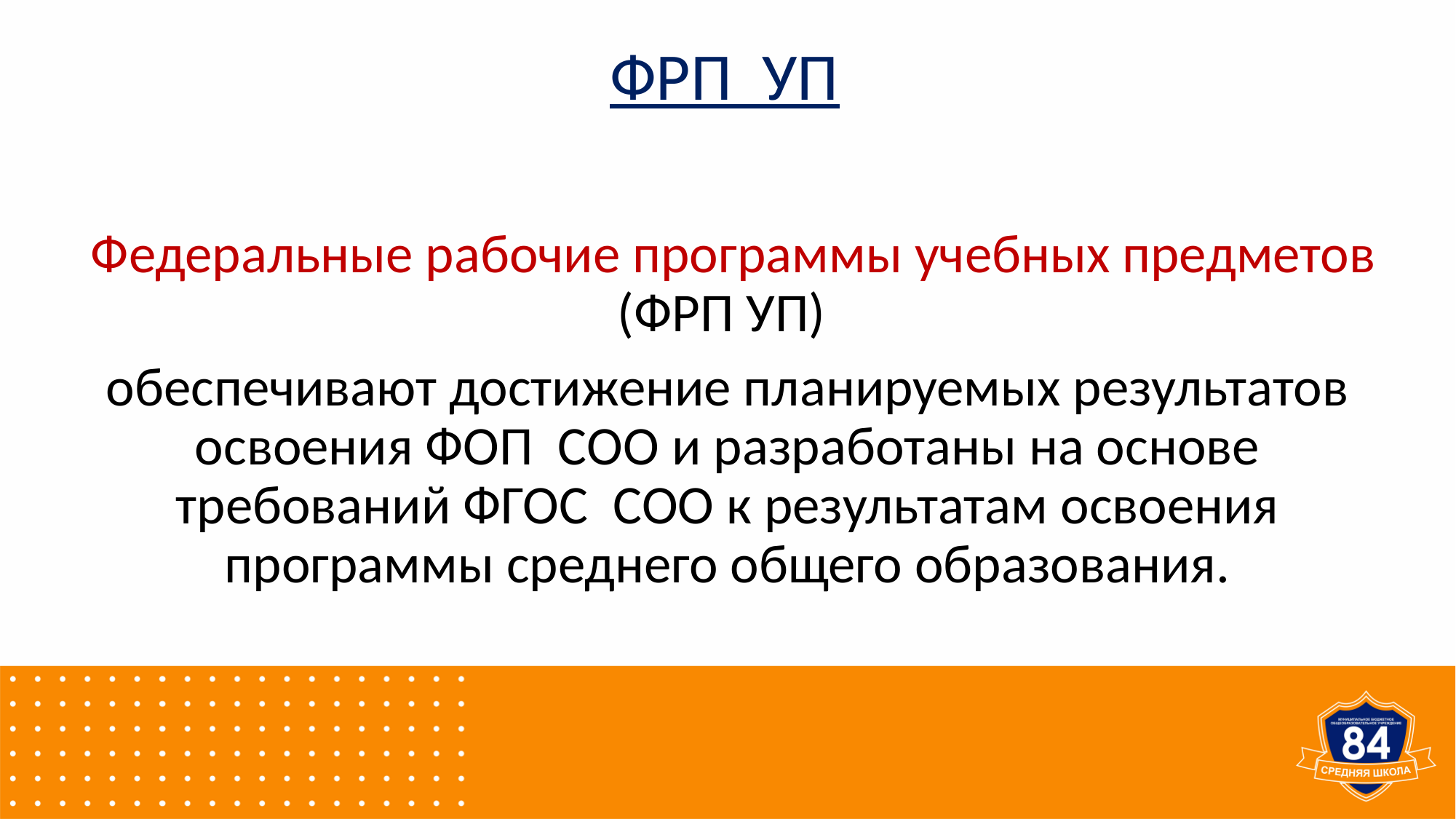

# ФРП  УП
 Федеральные рабочие программы учебных предметов (ФРП УП)
обеспечивают достижение планируемых результатов освоения ФОП  СОО и разработаны на основе требований ФГОС  СОО к результатам освоения программы среднего общего образования.